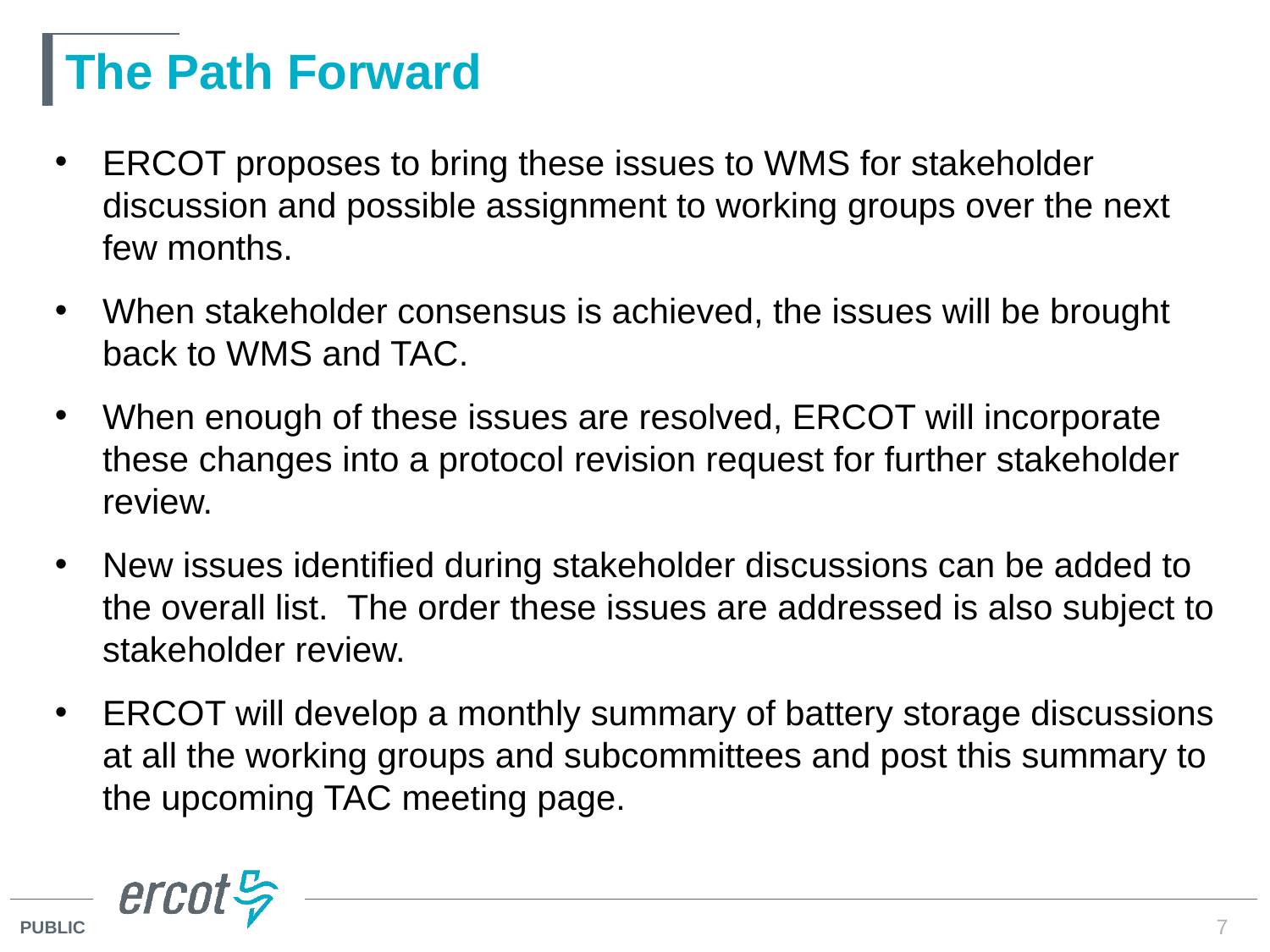

# The Path Forward
ERCOT proposes to bring these issues to WMS for stakeholder discussion and possible assignment to working groups over the next few months.
When stakeholder consensus is achieved, the issues will be brought back to WMS and TAC.
When enough of these issues are resolved, ERCOT will incorporate these changes into a protocol revision request for further stakeholder review.
New issues identified during stakeholder discussions can be added to the overall list.  The order these issues are addressed is also subject to stakeholder review.
ERCOT will develop a monthly summary of battery storage discussions at all the working groups and subcommittees and post this summary to the upcoming TAC meeting page.
7